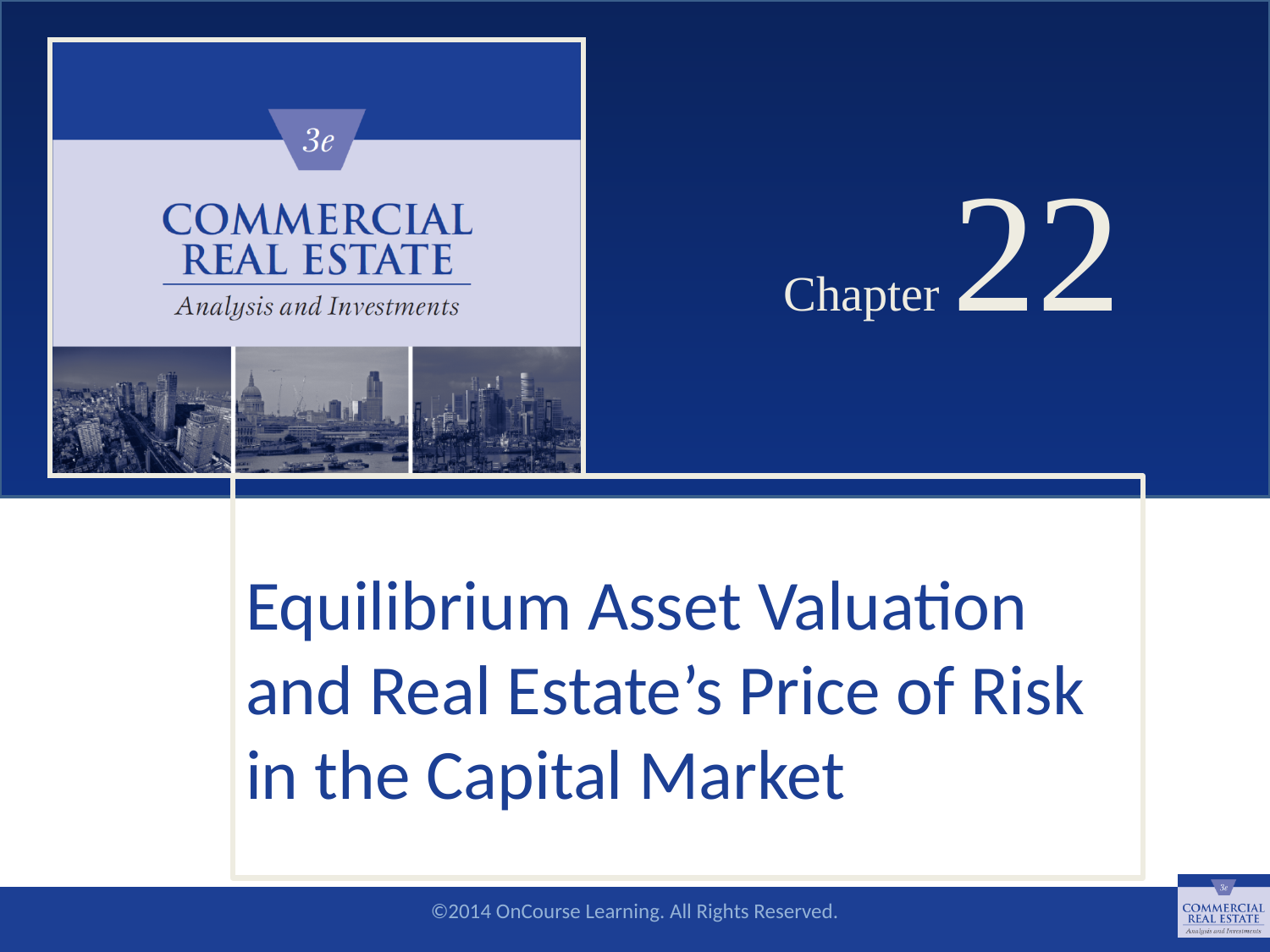

# Chapter 22
Equilibrium Asset Valuation and Real Estate’s Price of Risk in the Capital Market
SLIDE 1